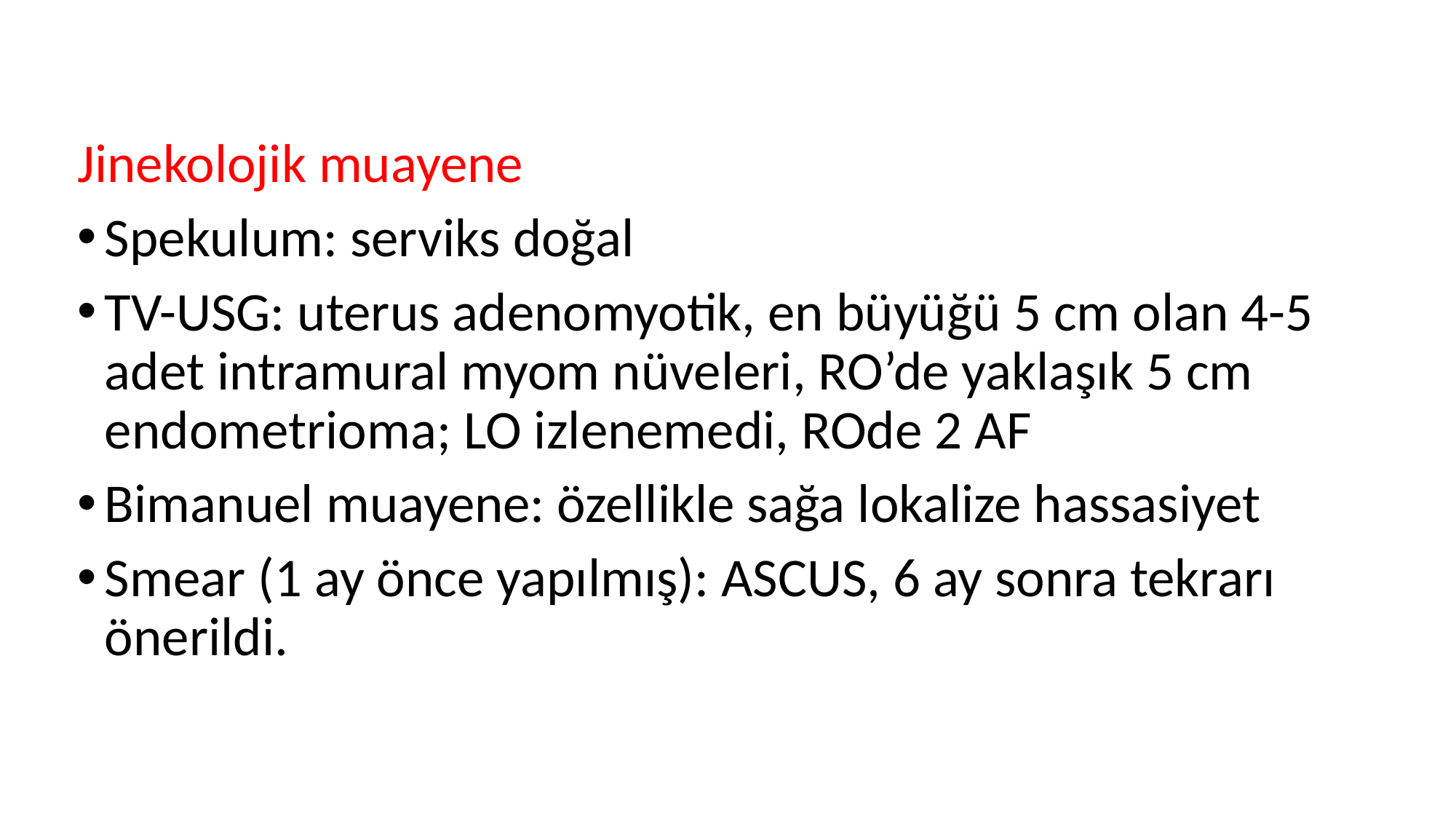

Jinekolojik muayene
Spekulum: serviks doğal
TV-USG: uterus adenomyotik, en büyüğü 5 cm olan 4-5 adet intramural myom nüveleri, RO’de yaklaşık 5 cm endometrioma; LO izlenemedi, ROde 2 AF
Bimanuel muayene: özellikle sağa lokalize hassasiyet
Smear (1 ay önce yapılmış): ASCUS, 6 ay sonra tekrarı önerildi.